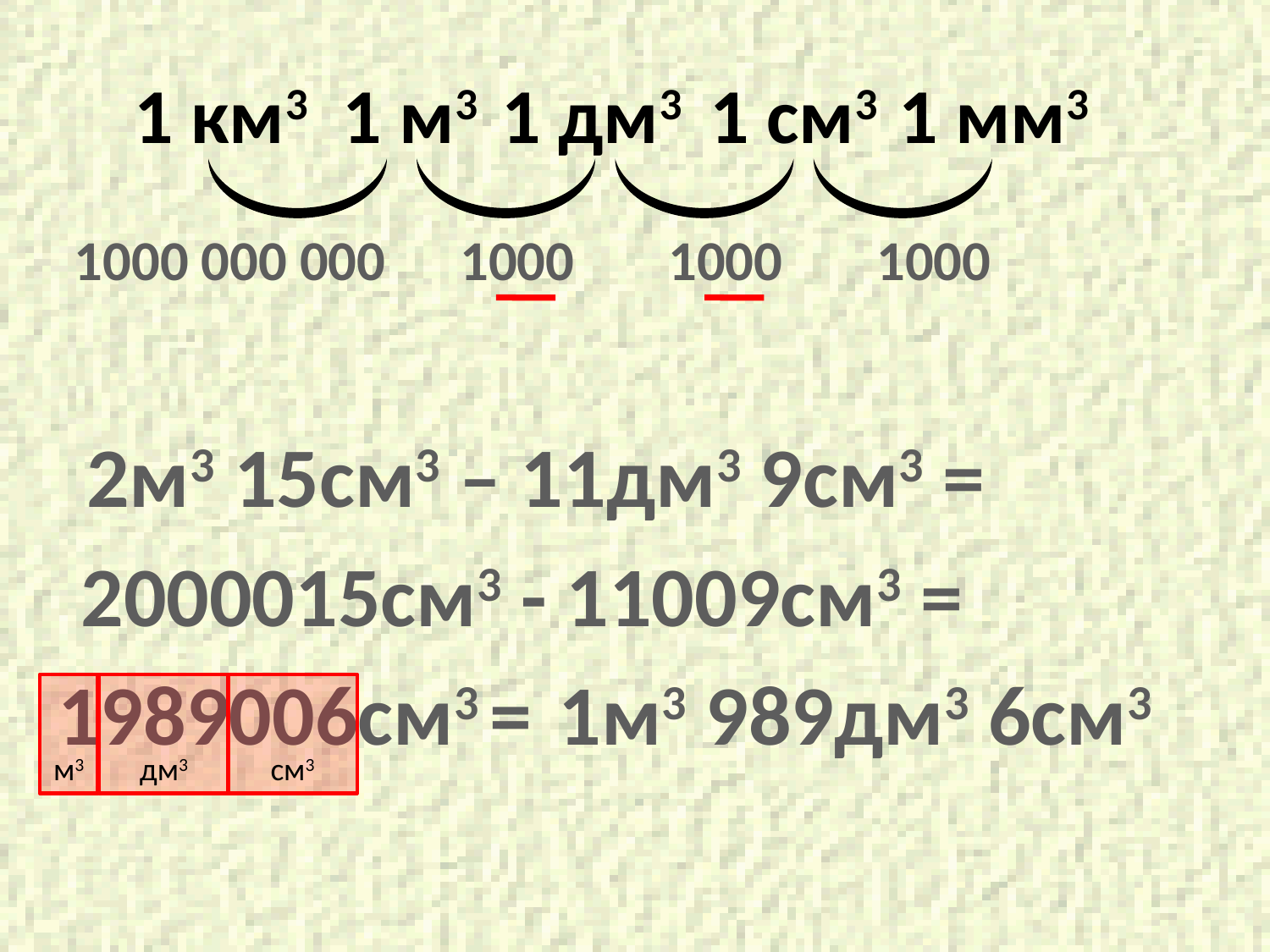

1 км3
1 м3
1 дм3
1 см3
1 мм3

1000 000 000
1000
1000
1000
2м3 15см3 – 11дм3 9см3 =
2000015см3 - 11009см3 =
1989006см3 =
1м3 989дм3 6см3

м3

дм3
см3